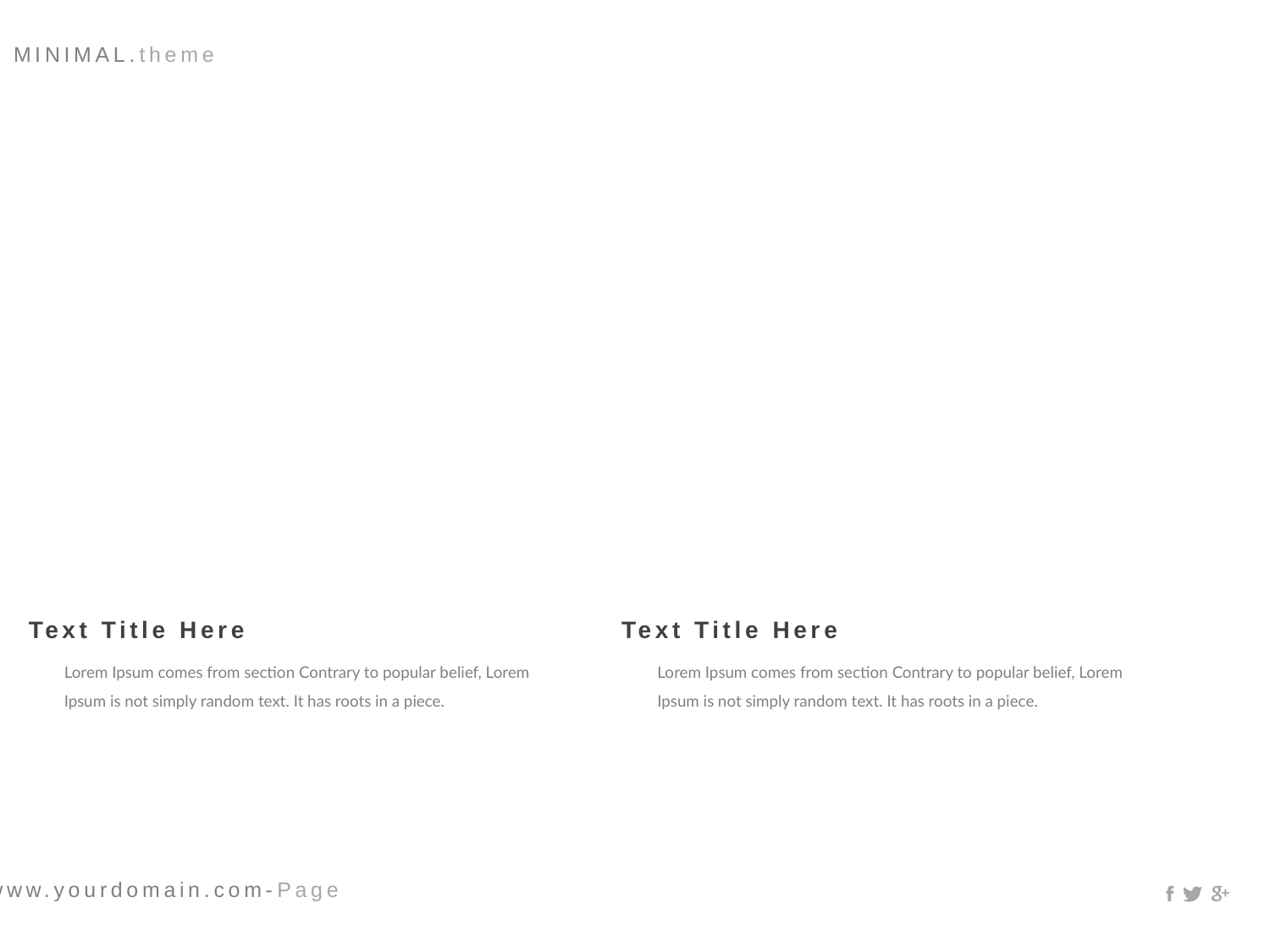

Text Title Here
Text Title Here
Lorem Ipsum comes from section Contrary to popular belief, Lorem Ipsum is not simply random text. It has roots in a piece.
Lorem Ipsum comes from section Contrary to popular belief, Lorem Ipsum is not simply random text. It has roots in a piece.